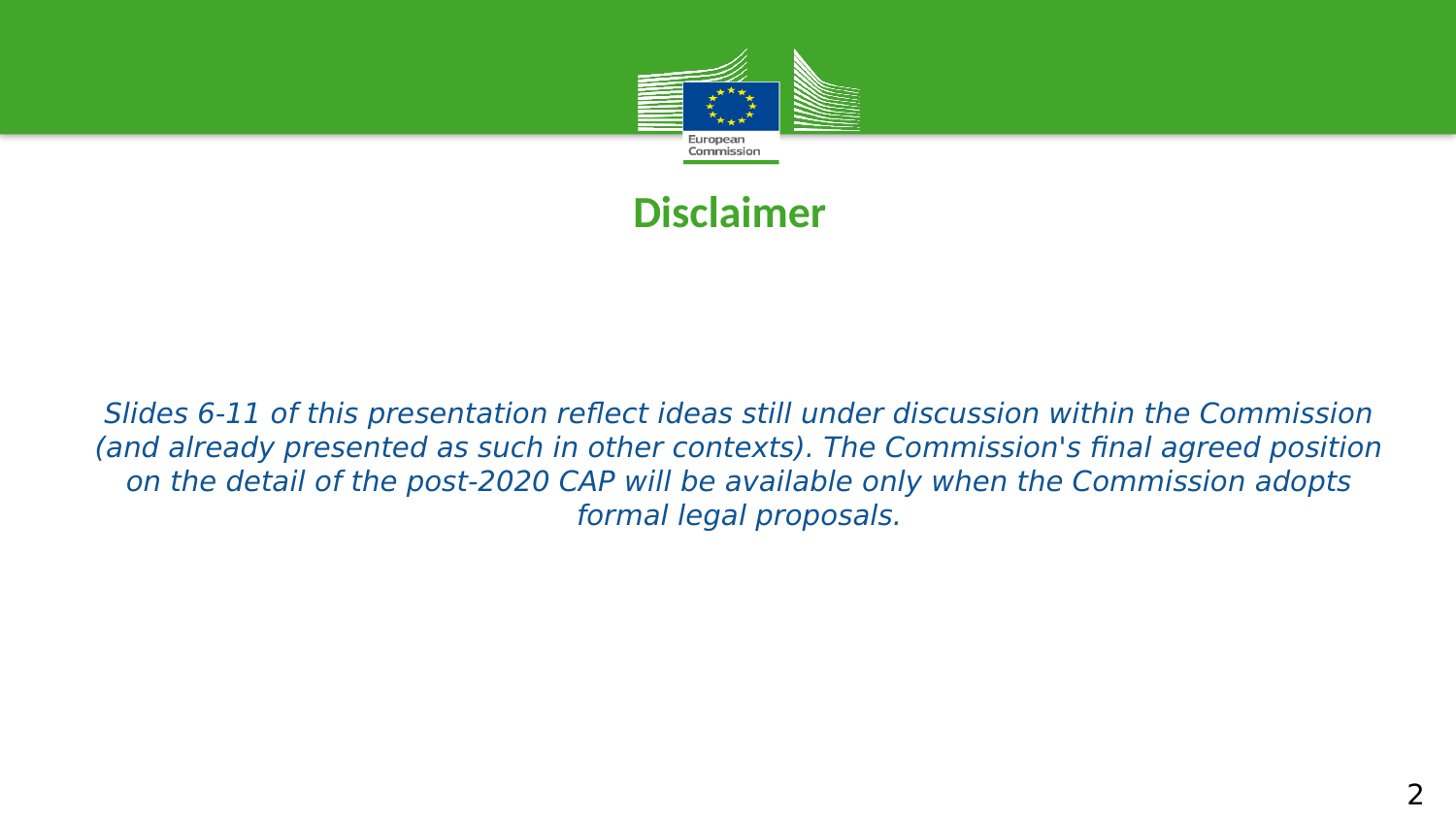

# Disclaimer

Slides 6-11 of this presentation reflect ideas still under discussion within the Commission (and already presented as such in other contexts). The Commission's final agreed position on the detail of the post-2020 CAP will be available only when the Commission adopts formal legal proposals.

2